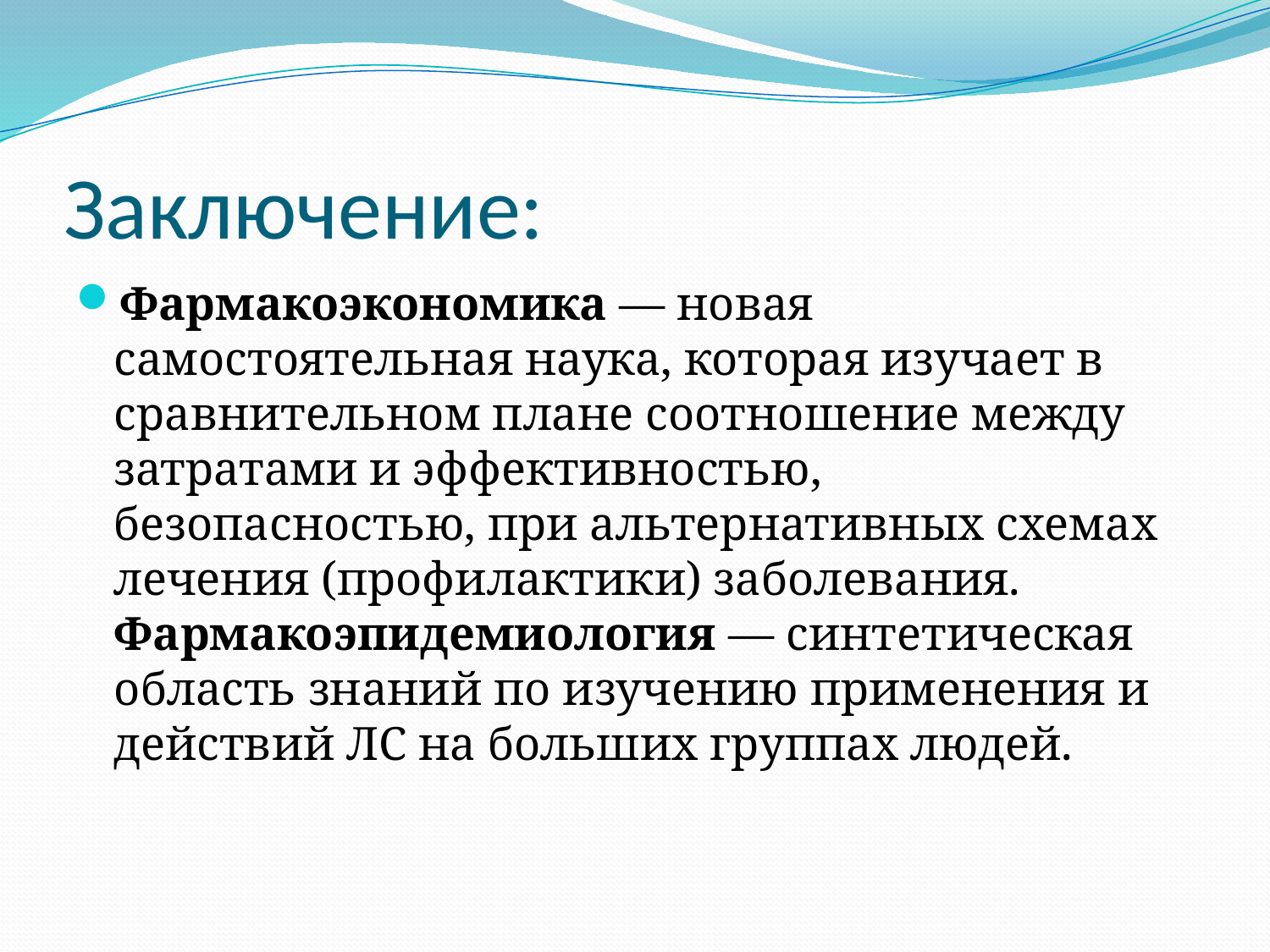

# Заключение:
Фармакоэкономика — новая самостоятельная наука, которая изучает в сравнительном плане соотношение между затратами и эффективностью, безопасностью, при альтернативных схемах лечения (профилактики) заболевания. Фармакоэпидемиология — синтетическая область знаний по изучению применения и действий ЛС на больших группах людей.